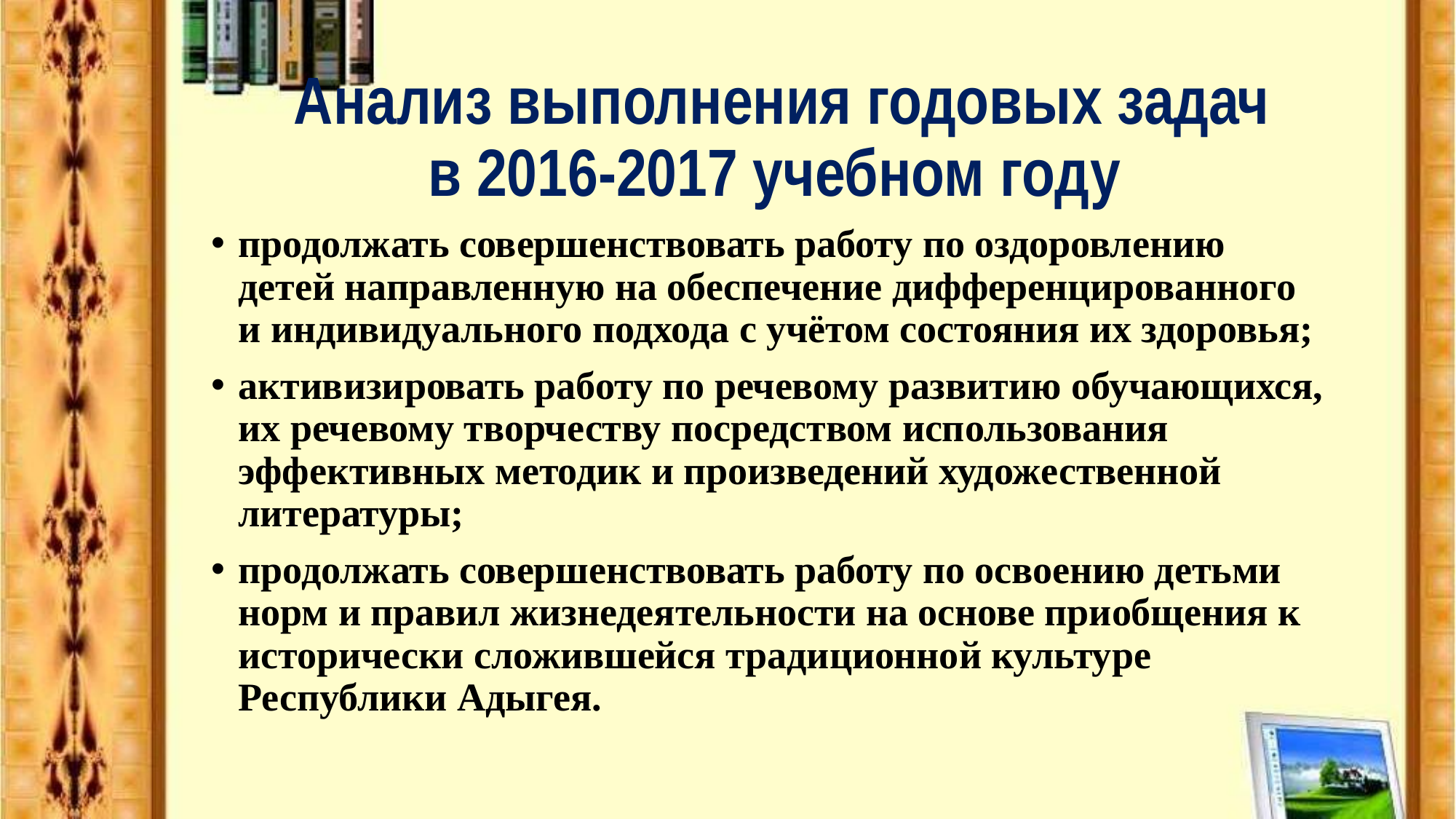

# Анализ выполнения годовых задач в 2016-2017 учебном году
продолжать совершенствовать работу по оздоровлению детей направленную на обеспечение дифференцированного и индивидуального подхода с учётом состояния их здоровья;
активизировать работу по речевому развитию обучающихся, их речевому творчеству посредством использования эффективных методик и произведений художественной литературы;
продолжать совершенствовать работу по освоению детьми норм и правил жизнедеятельности на основе приобщения к исторически сложившейся традиционной культуре Республики Адыгея.